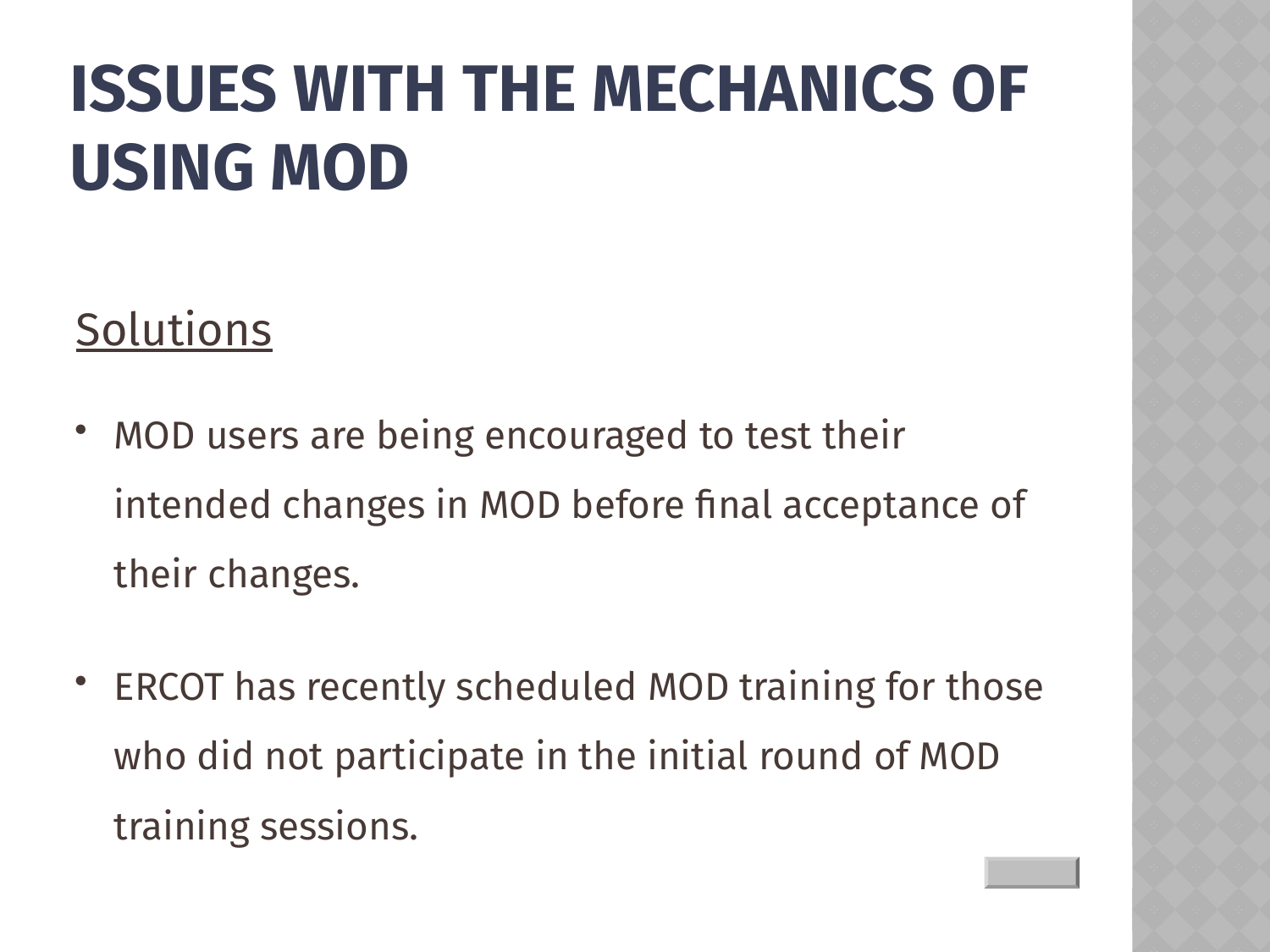

# Issues With the Mechanics of Using MOD
Solutions
MOD users are being encouraged to test their intended changes in MOD before final acceptance of their changes.
ERCOT has recently scheduled MOD training for those who did not participate in the initial round of MOD training sessions.